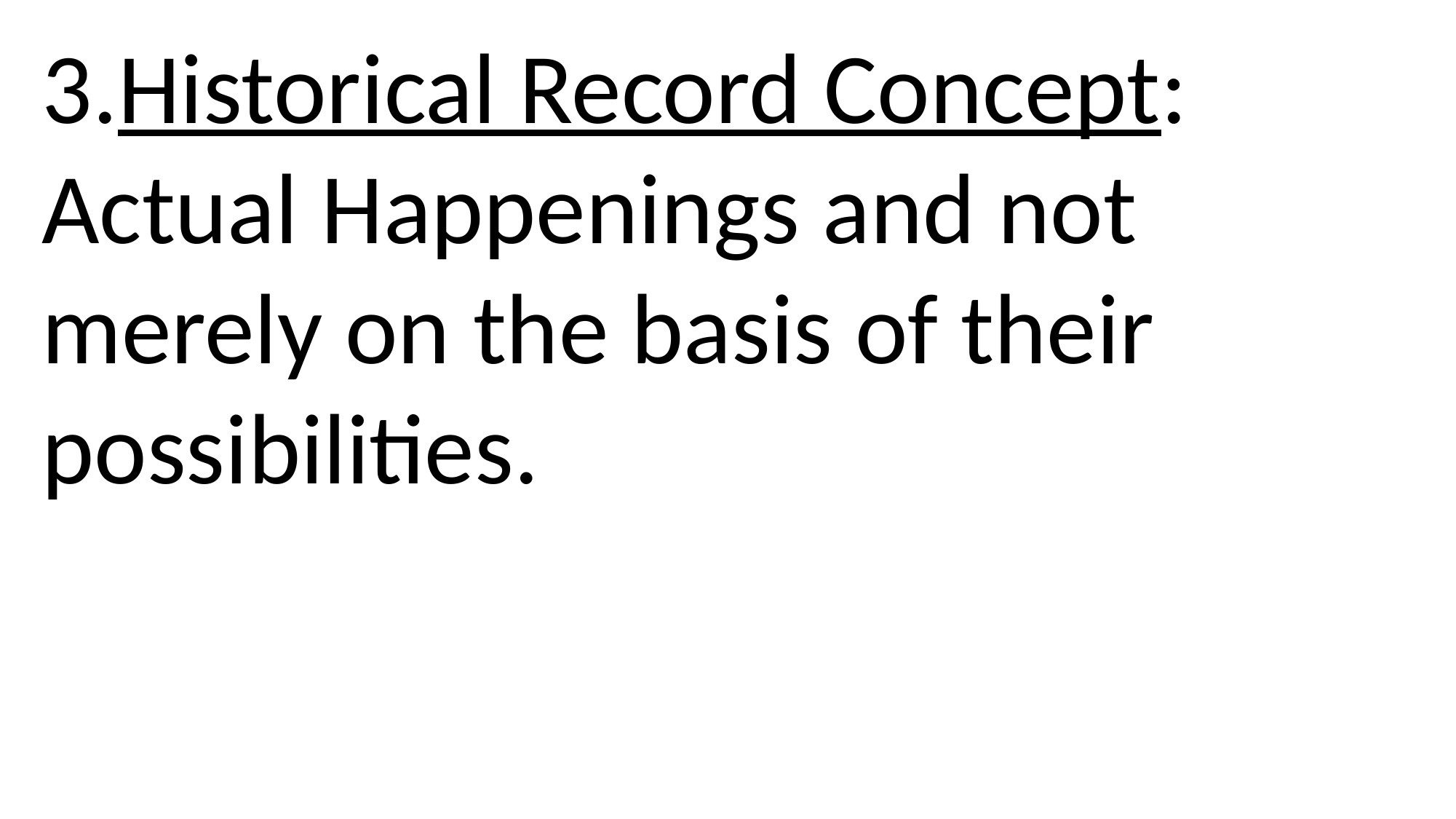

3.Historical Record Concept: Actual Happenings and not merely on the basis of their possibilities.